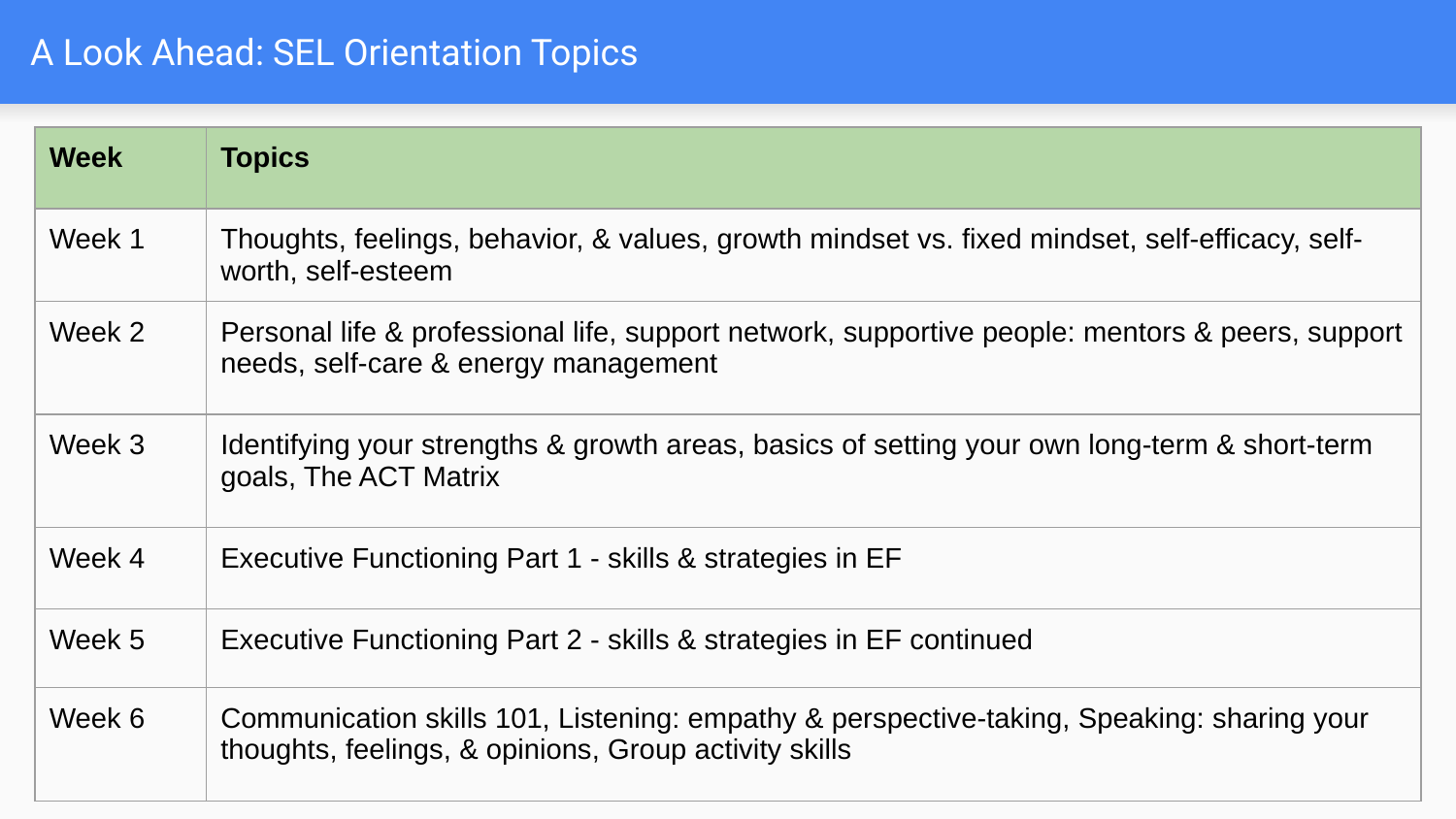

# A Look Ahead: SEL Orientation Topics
| Week | Topics |
| --- | --- |
| Week 1 | Thoughts, feelings, behavior, & values, growth mindset vs. fixed mindset, self-efficacy, self-worth, self-esteem |
| Week 2 | Personal life & professional life, support network, supportive people: mentors & peers, support needs, self-care & energy management |
| Week 3 | Identifying your strengths & growth areas, basics of setting your own long-term & short-term goals, The ACT Matrix |
| Week 4 | Executive Functioning Part 1 - skills & strategies in EF |
| Week 5 | Executive Functioning Part 2 - skills & strategies in EF continued |
| Week 6 | Communication skills 101, Listening: empathy & perspective-taking, Speaking: sharing your thoughts, feelings, & opinions, Group activity skills |